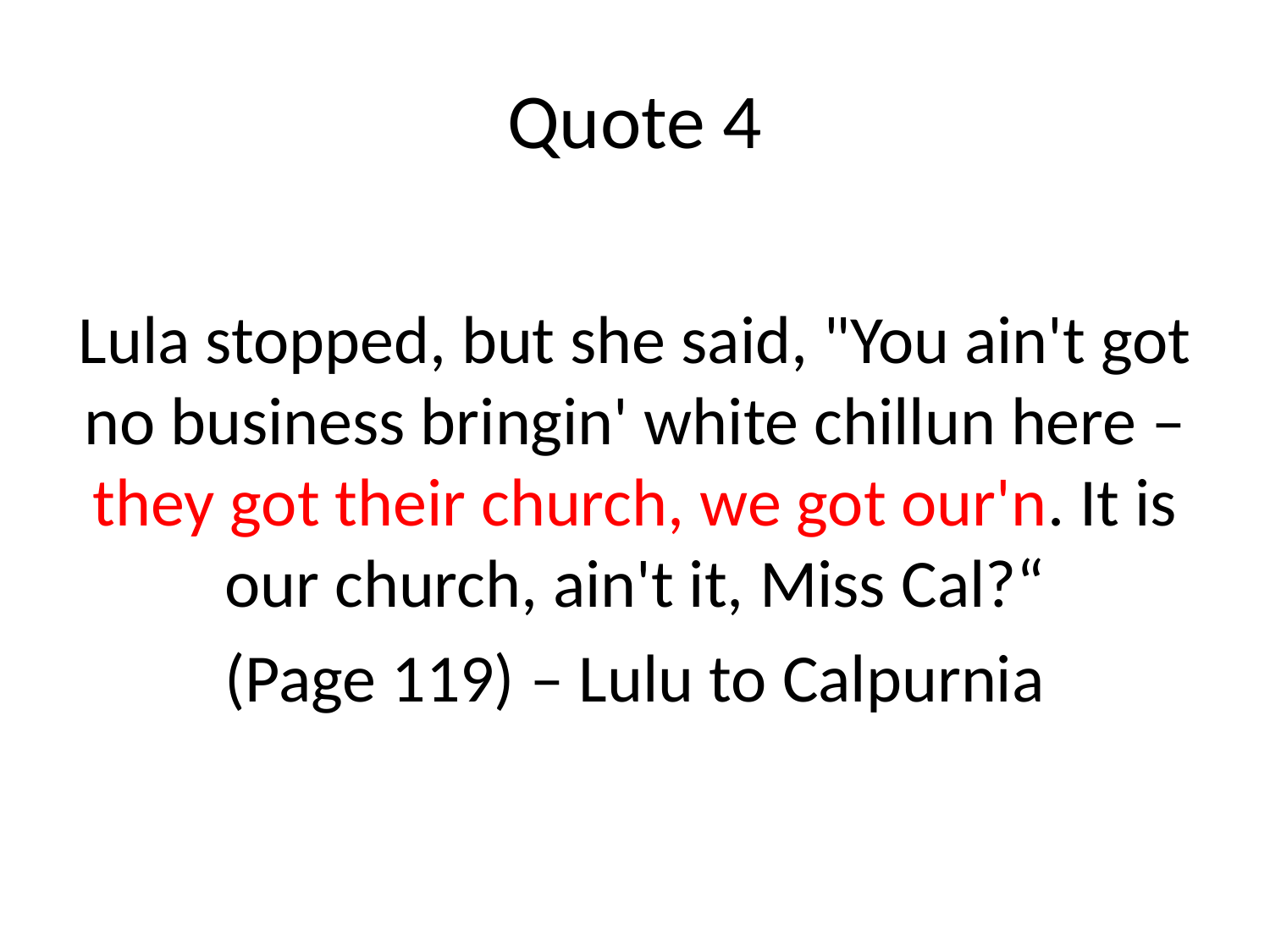

# Quote 4

Lula stopped, but she said, "You ain't got no business bringin' white chillun here – they got their church, we got our'n. It is our church, ain't it, Miss Cal?“
(Page 119) – Lulu to Calpurnia